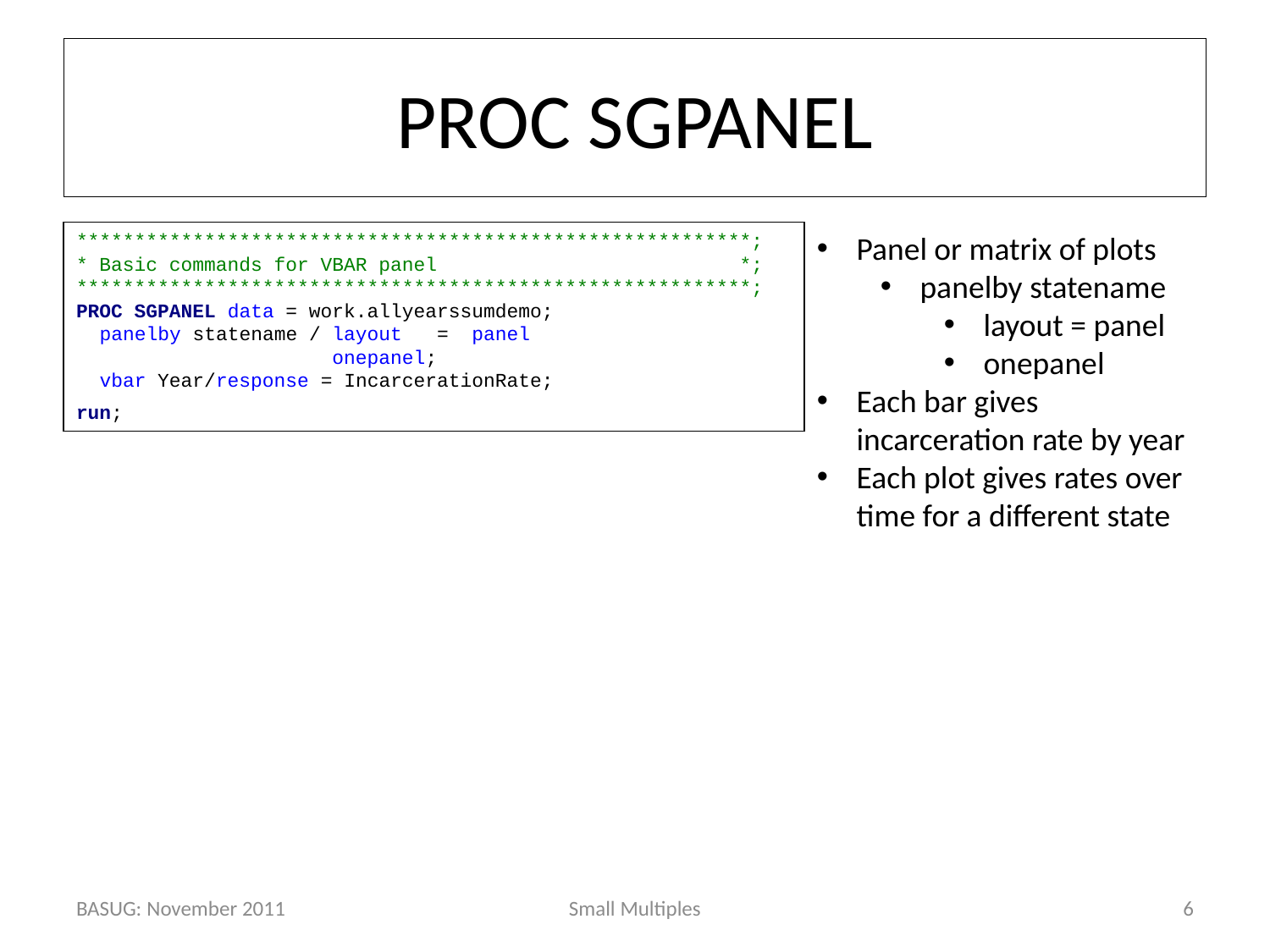

# PROC SGPANEL
**********************************************************;
* Basic commands for VBAR panel                          *;
**********************************************************;
PROC SGPANEL data = work.allyearssumdemo;
  panelby statename / layout   =  panel
                      onepanel;
  vbar Year/response = IncarcerationRate;
run;
Panel or matrix of plots
panelby statename
layout = panel
onepanel
Each bar gives incarceration rate by year
Each plot gives rates over time for a different state
BASUG: November 2011
Small Multiples
6